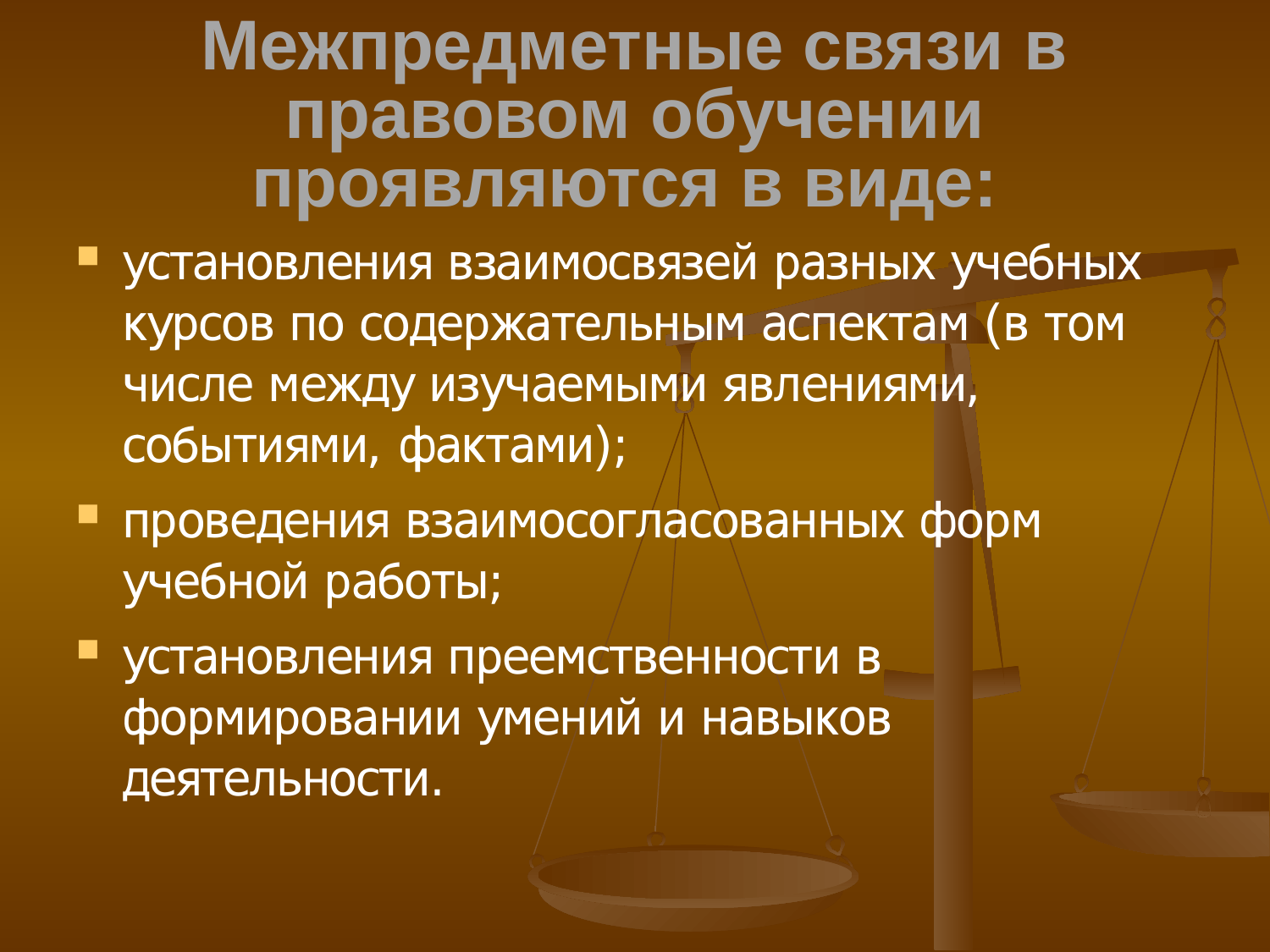

# Межпредметные связи в правовом обучении проявляются в виде:
установления взаимосвязей разных учебных курсов по содержательным аспектам (в том числе между изучаемыми явлениями, событиями, фактами);
проведения взаимосогласованных форм учебной работы;
установления преемственности в формировании умений и навыков деятельности.